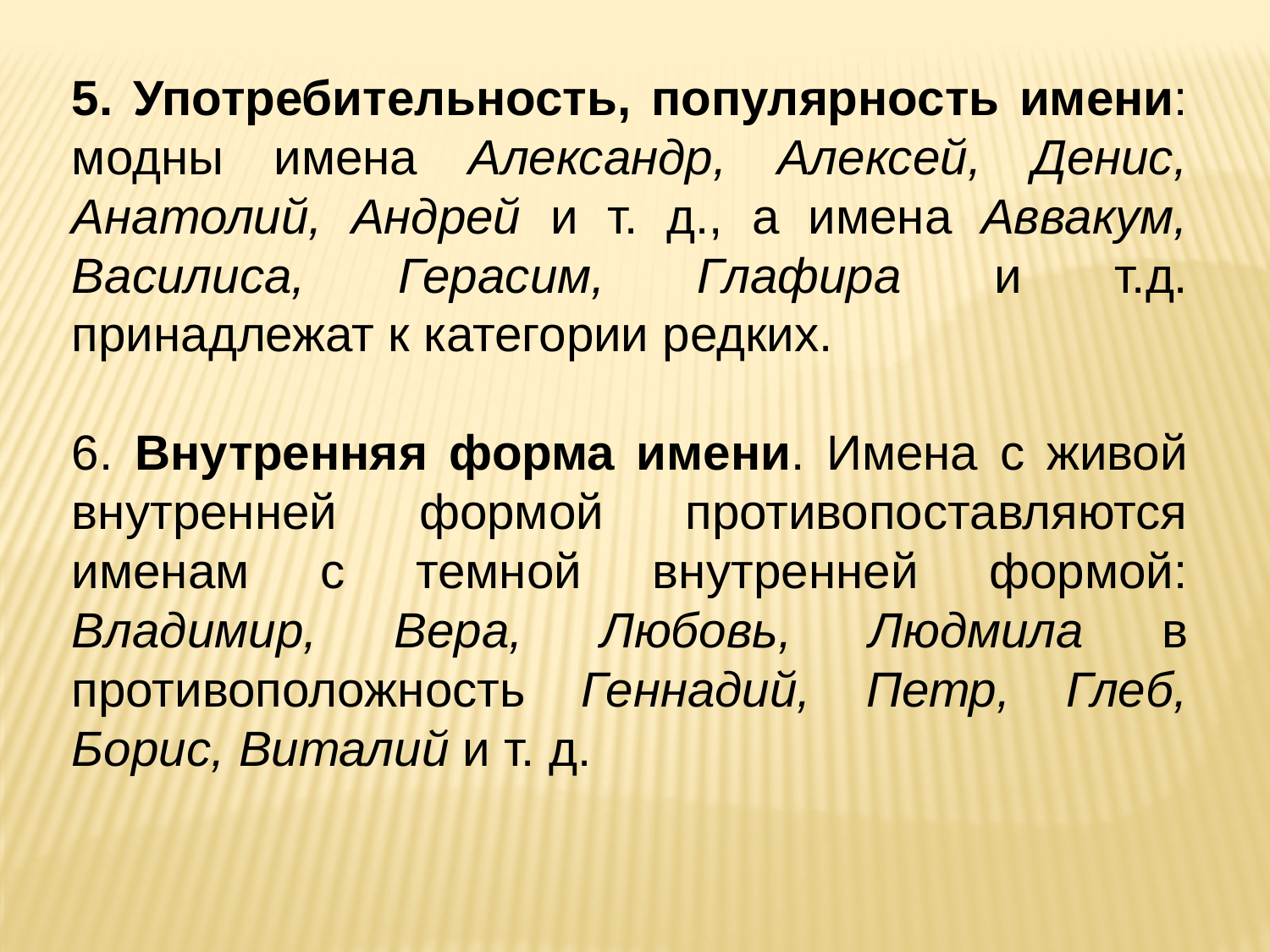

5. Употребительность, популярность имени: модны имена Александр, Алексей, Денис, Анатолий, Андрей и т. д., а имена Аввакум, Василиса, Герасим, Глафира и т.д. принадлежат к категории редких.

6. Внутренняя форма имени. Имена с живой внутренней формой противопоставляются именам с темной внутренней формой: Владимир, Вера, Любовь, Людмила в противоположность Геннадий, Петр, Глеб, Борис, Виталий и т. д.